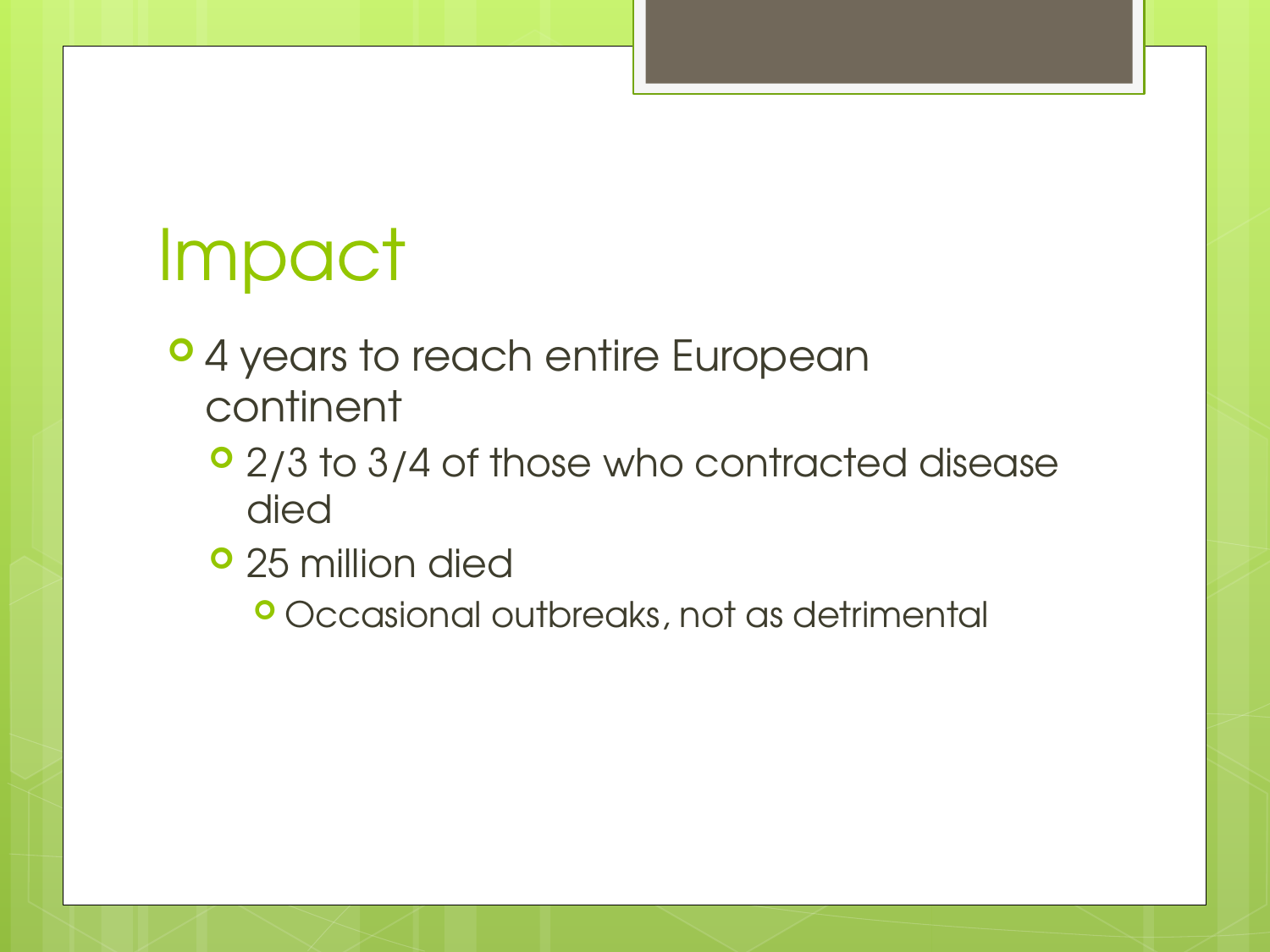

# Impact
4 years to reach entire European continent
2/3 to 3/4 of those who contracted disease died
25 million died
Occasional outbreaks, not as detrimental